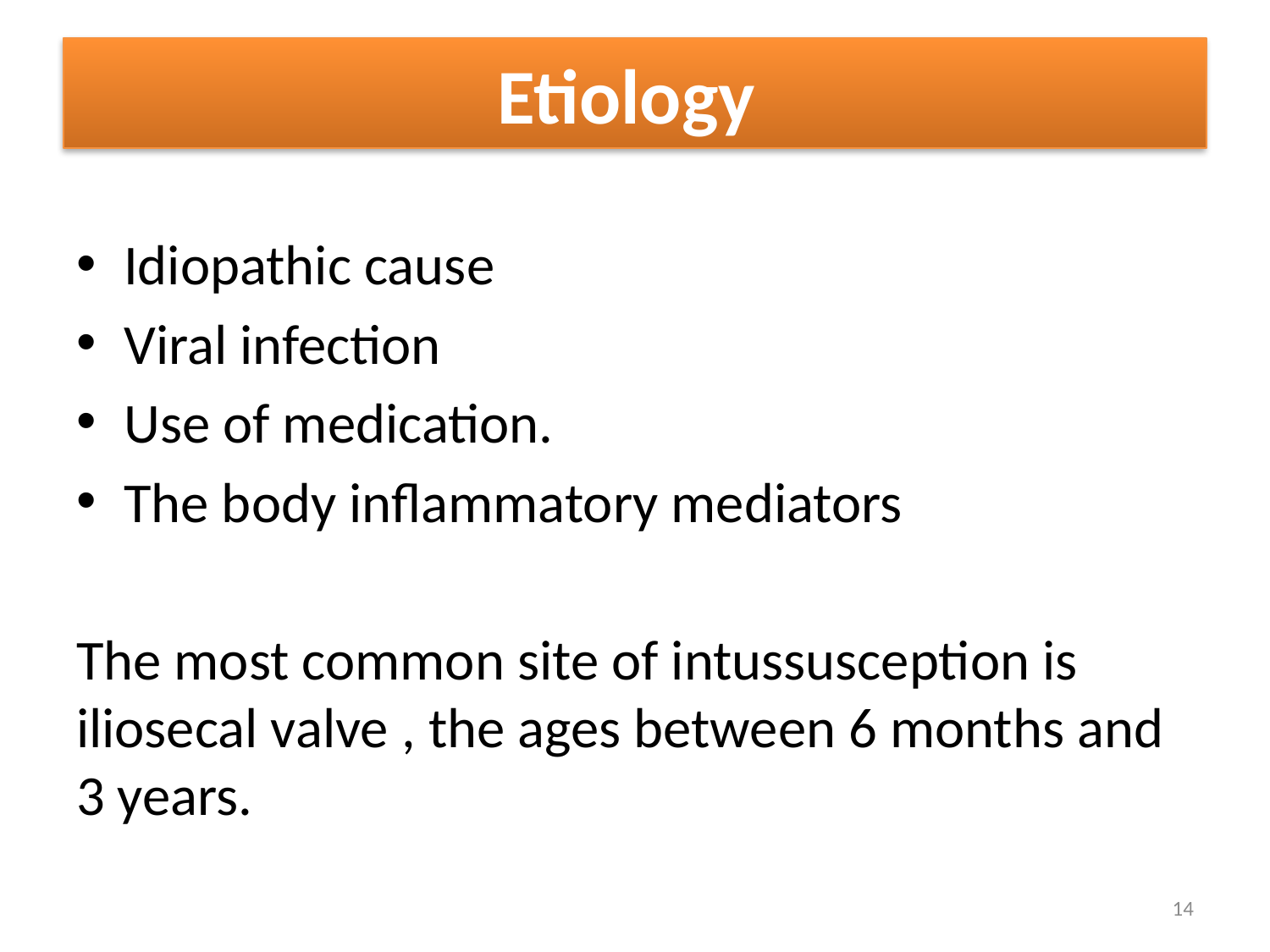

# Etiology
Idiopathic cause
Viral infection
Use of medication.
The body inflammatory mediators

The most common site of intussusception is iliosecal valve , the ages between 6 months and 3 years.
14